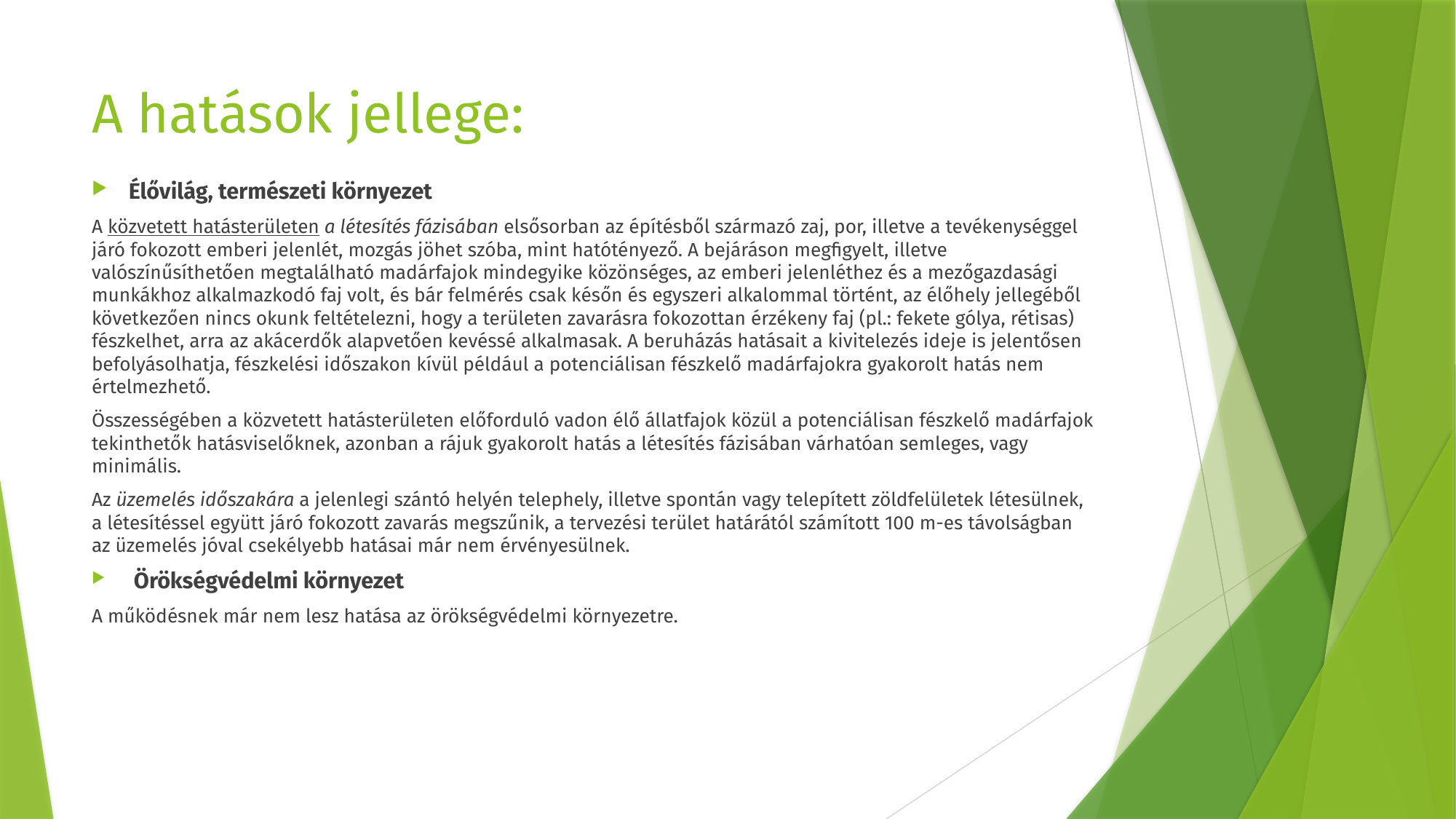

# A hatások jellege:
Élővilág, természeti környezet
A közvetett hatásterületen a létesítés fázisában elsősorban az építésből származó zaj, por, illetve a tevékenységgel járó fokozott emberi jelenlét, mozgás jöhet szóba, mint hatótényező. A bejáráson megfigyelt, illetve valószínűsíthetően megtalálható madárfajok mindegyike közönséges, az emberi jelenléthez és a mezőgazdasági munkákhoz alkalmazkodó faj volt, és bár felmérés csak későn és egyszeri alkalommal történt, az élőhely jellegéből következően nincs okunk feltételezni, hogy a területen zavarásra fokozottan érzékeny faj (pl.: fekete gólya, rétisas) fészkelhet, arra az akácerdők alapvetően kevéssé alkalmasak. A beruházás hatásait a kivitelezés ideje is jelentősen befolyásolhatja, fészkelési időszakon kívül például a potenciálisan fészkelő madárfajokra gyakorolt hatás nem értelmezhető.
Összességében a közvetett hatásterületen előforduló vadon élő állatfajok közül a potenciálisan fészkelő madárfajok tekinthetők hatásviselőknek, azonban a rájuk gyakorolt hatás a létesítés fázisában várhatóan semleges, vagy minimális.
Az üzemelés időszakára a jelenlegi szántó helyén telephely, illetve spontán vagy telepített zöldfelületek létesülnek, a létesítéssel együtt járó fokozott zavarás megszűnik, a tervezési terület határától számított 100 m-es távolságban az üzemelés jóval csekélyebb hatásai már nem érvényesülnek.
 Örökségvédelmi környezet
A működésnek már nem lesz hatása az örökségvédelmi környezetre.